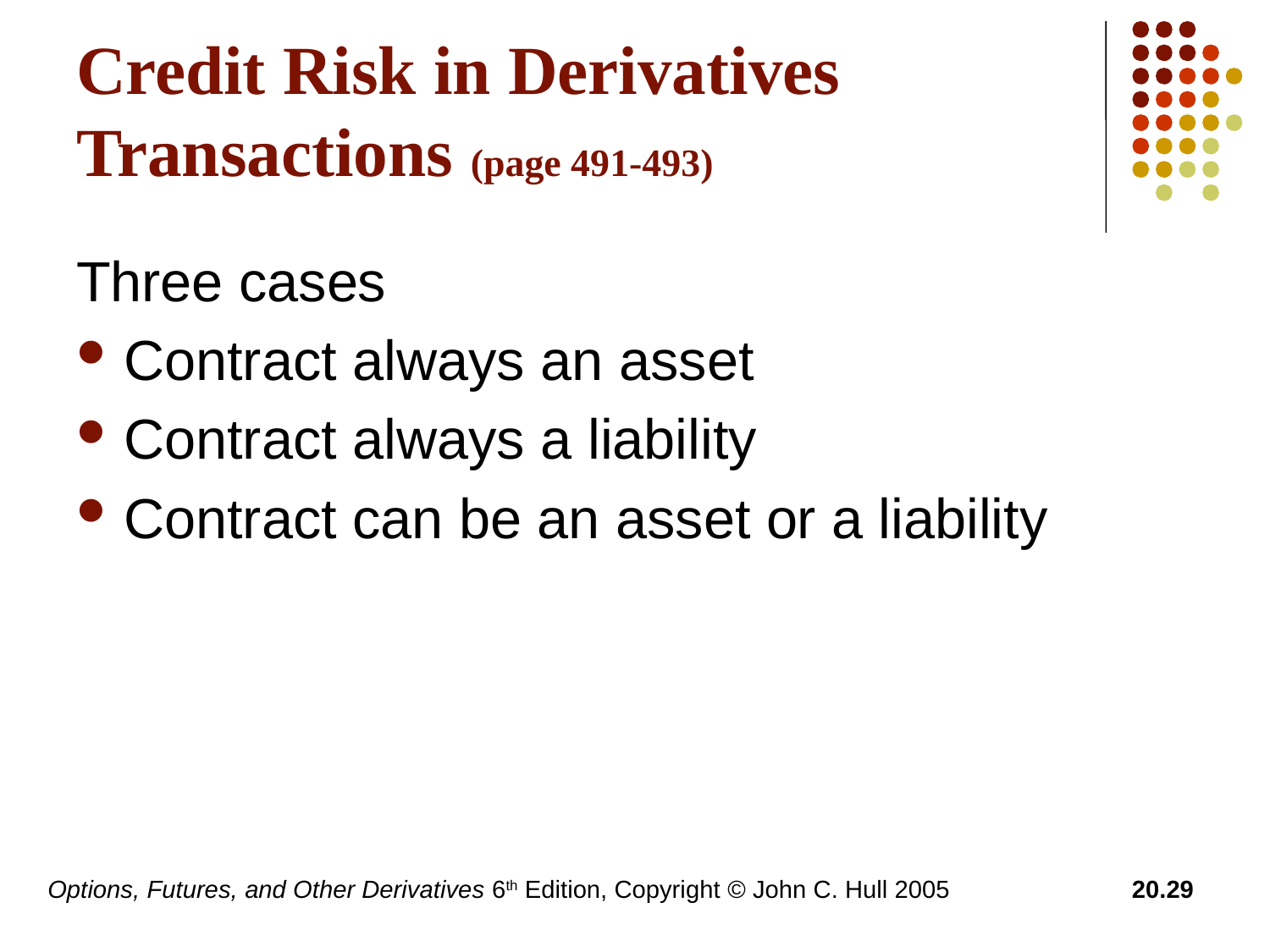

# Credit Risk in Derivatives Transactions (page 491-493)
Three cases
Contract always an asset
Contract always a liability
Contract can be an asset or a liability
Options, Futures, and Other Derivatives 6th Edition, Copyright © John C. Hull 2005
20.29